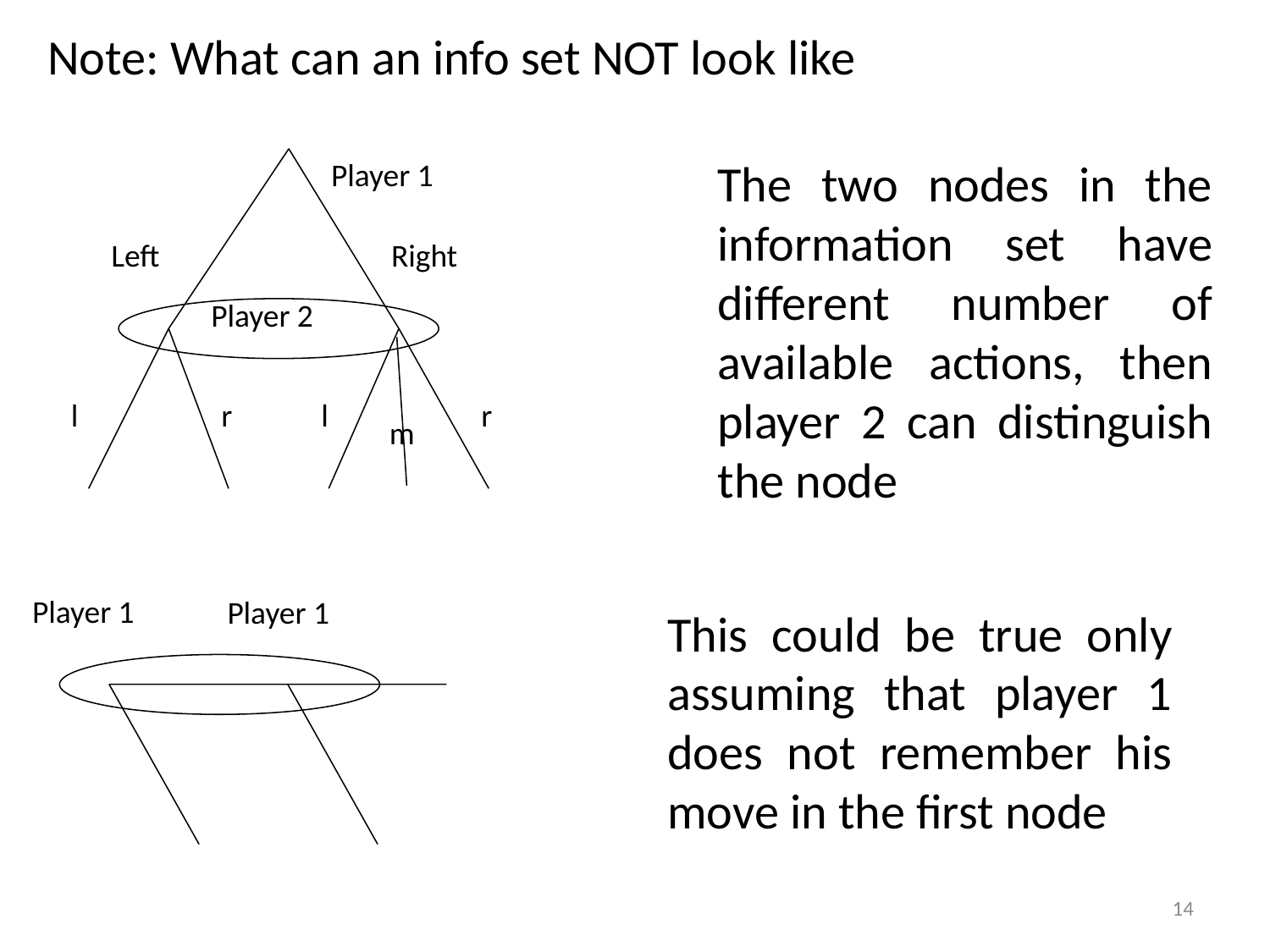

Note: What can an info set NOT look like
The two nodes in the information set have different number of available actions, then player 2 can distinguish the node

Player 1

Left
Right
Player 2

l
r
l
r
m
Player 1
Player 1
This could be true only assuming that player 1 does not remember his move in the first node

14